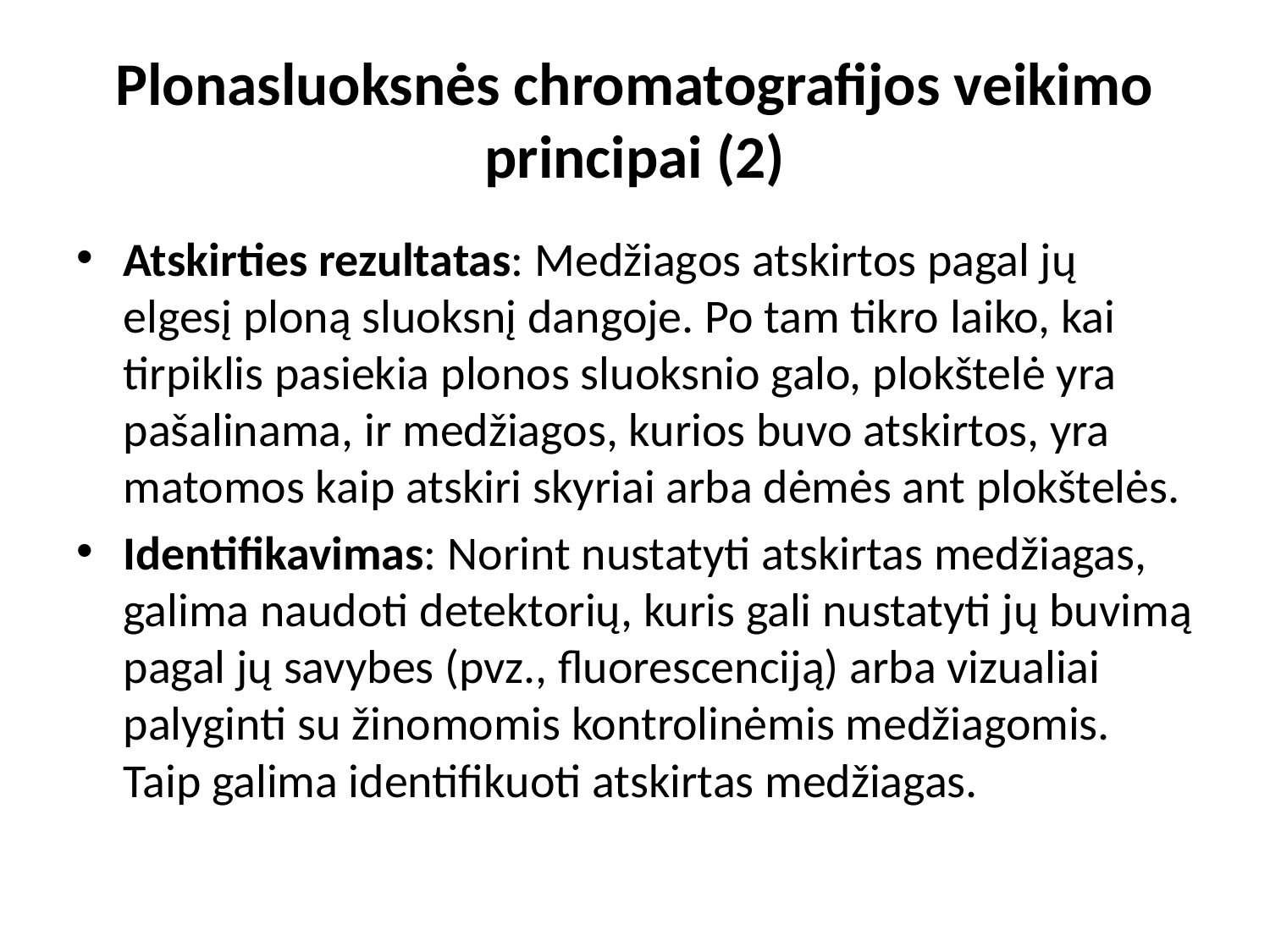

# Plonasluoksnės chromatografijos veikimo principai (2)
Atskirties rezultatas: Medžiagos atskirtos pagal jų elgesį ploną sluoksnį dangoje. Po tam tikro laiko, kai tirpiklis pasiekia plonos sluoksnio galo, plokštelė yra pašalinama, ir medžiagos, kurios buvo atskirtos, yra matomos kaip atskiri skyriai arba dėmės ant plokštelės.
Identifikavimas: Norint nustatyti atskirtas medžiagas, galima naudoti detektorių, kuris gali nustatyti jų buvimą pagal jų savybes (pvz., fluorescenciją) arba vizualiai palyginti su žinomomis kontrolinėmis medžiagomis. Taip galima identifikuoti atskirtas medžiagas.